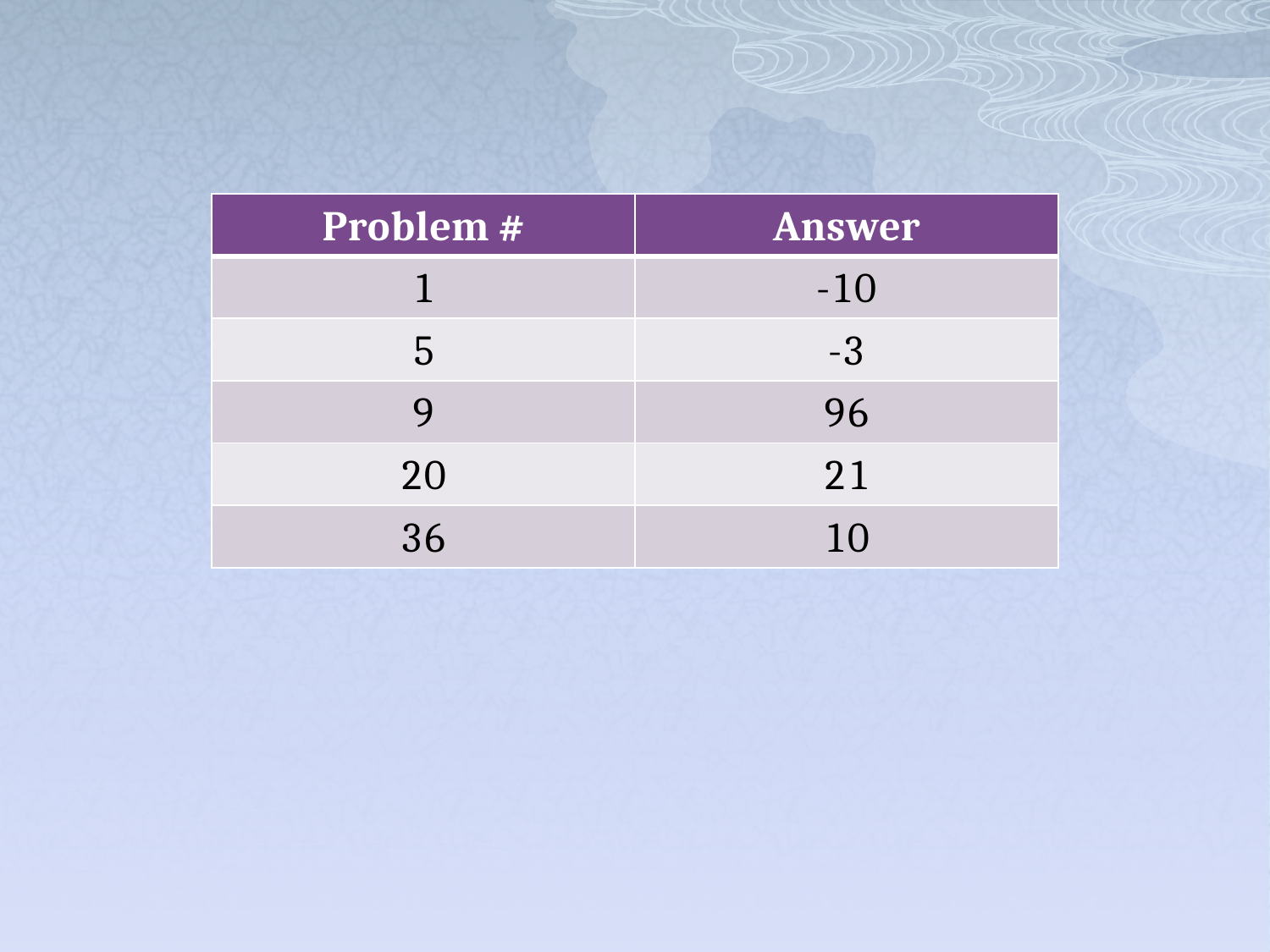

| Problem # | Answer |
| --- | --- |
| 1 | -10 |
| 5 | -3 |
| 9 | 96 |
| 20 | 21 |
| 36 | 10 |